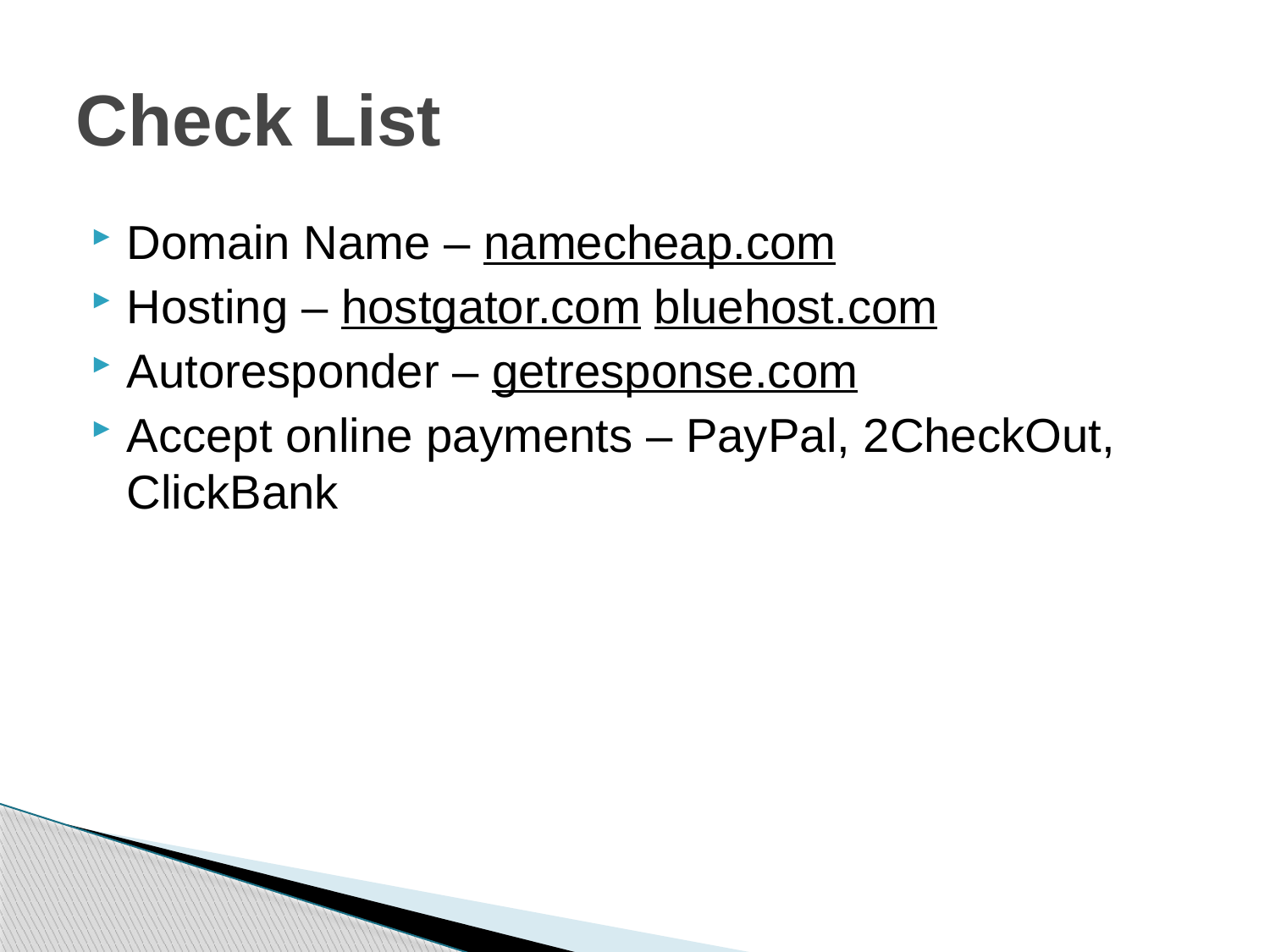

# Check List
Domain Name – namecheap.com
Hosting – hostgator.com bluehost.com
Autoresponder – getresponse.com
Accept online payments – PayPal, 2CheckOut, ClickBank